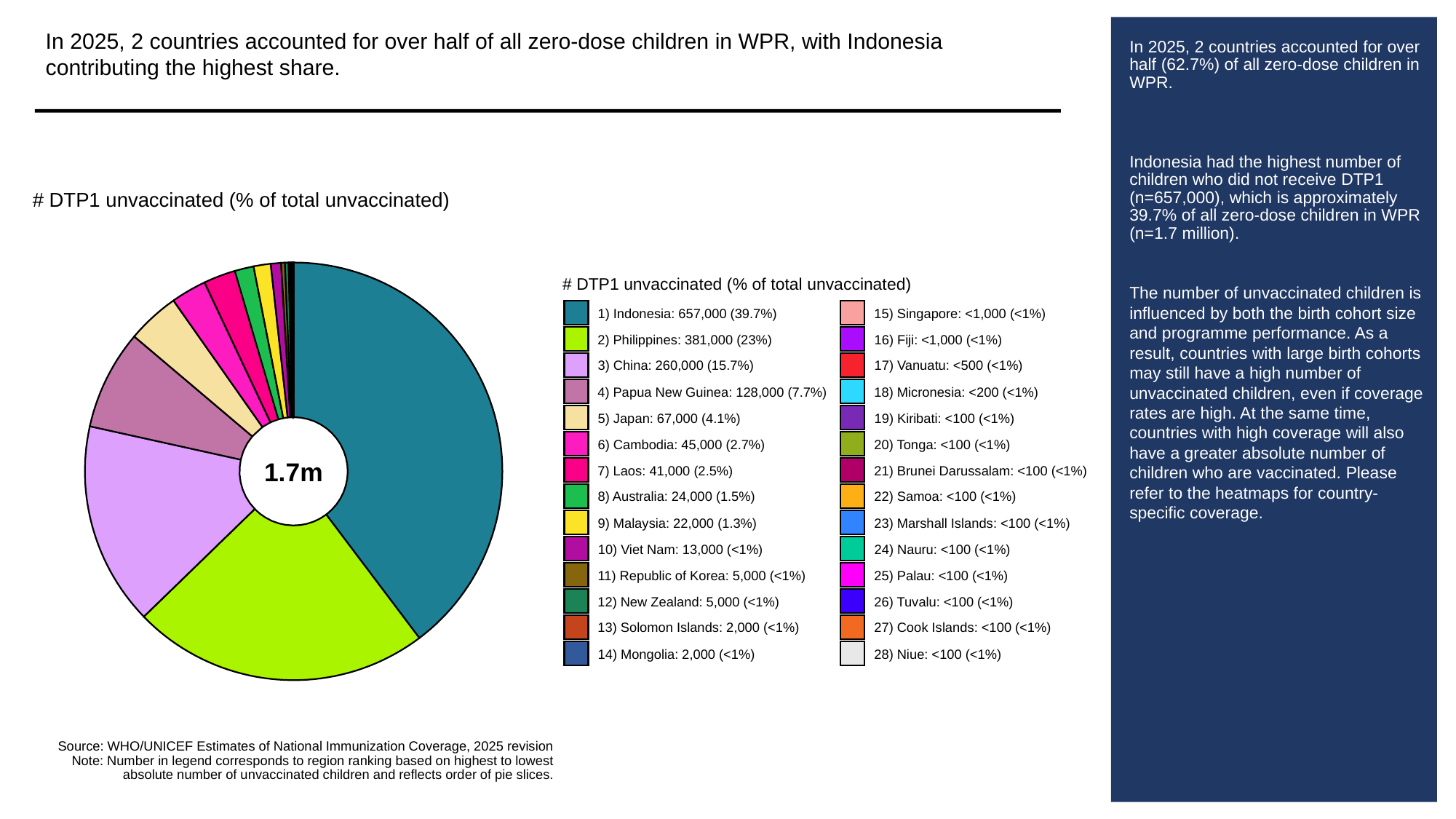

In 2025, 2 countries accounted for over half of all zero-dose children in WPR, with Indonesia contributing the highest share.
# In 2025, 2 countries accounted for over half (62.7%) of all zero-dose children in WPR.

Indonesia had the highest number of children who did not receive DTP1 (n=657,000), which is approximately 39.7% of all zero-dose children in WPR (n=1.7 million).

The number of unvaccinated children is influenced by both the birth cohort size and programme performance. As a result, countries with large birth cohorts may still have a high number of unvaccinated children, even if coverage rates are high. At the same time, countries with high coverage will also have a greater absolute number of children who are vaccinated. Please refer to the heatmaps for country-specific coverage.

# DTP1 unvaccinated (% of total unvaccinated)

# DTP1 unvaccinated (% of total unvaccinated)

1) Indonesia: 657,000 (39.7%)
15) Singapore: <1,000 (<1%)

2) Philippines: 381,000 (23%)
16) Fiji: <1,000 (<1%)

3) China: 260,000 (15.7%)
17) Vanuatu: <500 (<1%)

4) Papua New Guinea: 128,000 (7.7%)
18) Micronesia: <200 (<1%)

5) Japan: 67,000 (4.1%)
19) Kiribati: <100 (<1%)

6) Cambodia: 45,000 (2.7%)
20) Tonga: <100 (<1%)

1.7m
7) Laos: 41,000 (2.5%)
21) Brunei Darussalam: <100 (<1%)

8) Australia: 24,000 (1.5%)
22) Samoa: <100 (<1%)

9) Malaysia: 22,000 (1.3%)
23) Marshall Islands: <100 (<1%)

10) Viet Nam: 13,000 (<1%)
24) Nauru: <100 (<1%)

11) Republic of Korea: 5,000 (<1%)
25) Palau: <100 (<1%)

12) New Zealand: 5,000 (<1%)
26) Tuvalu: <100 (<1%)

13) Solomon Islands: 2,000 (<1%)
27) Cook Islands: <100 (<1%)

14) Mongolia: 2,000 (<1%)
28) Niue: <100 (<1%)
Source: WHO/UNICEF Estimates of National Immunization Coverage, 2025 revision
Note: Number in legend corresponds to region ranking based on highest to lowest
absolute number of unvaccinated children and reflects order of pie slices.